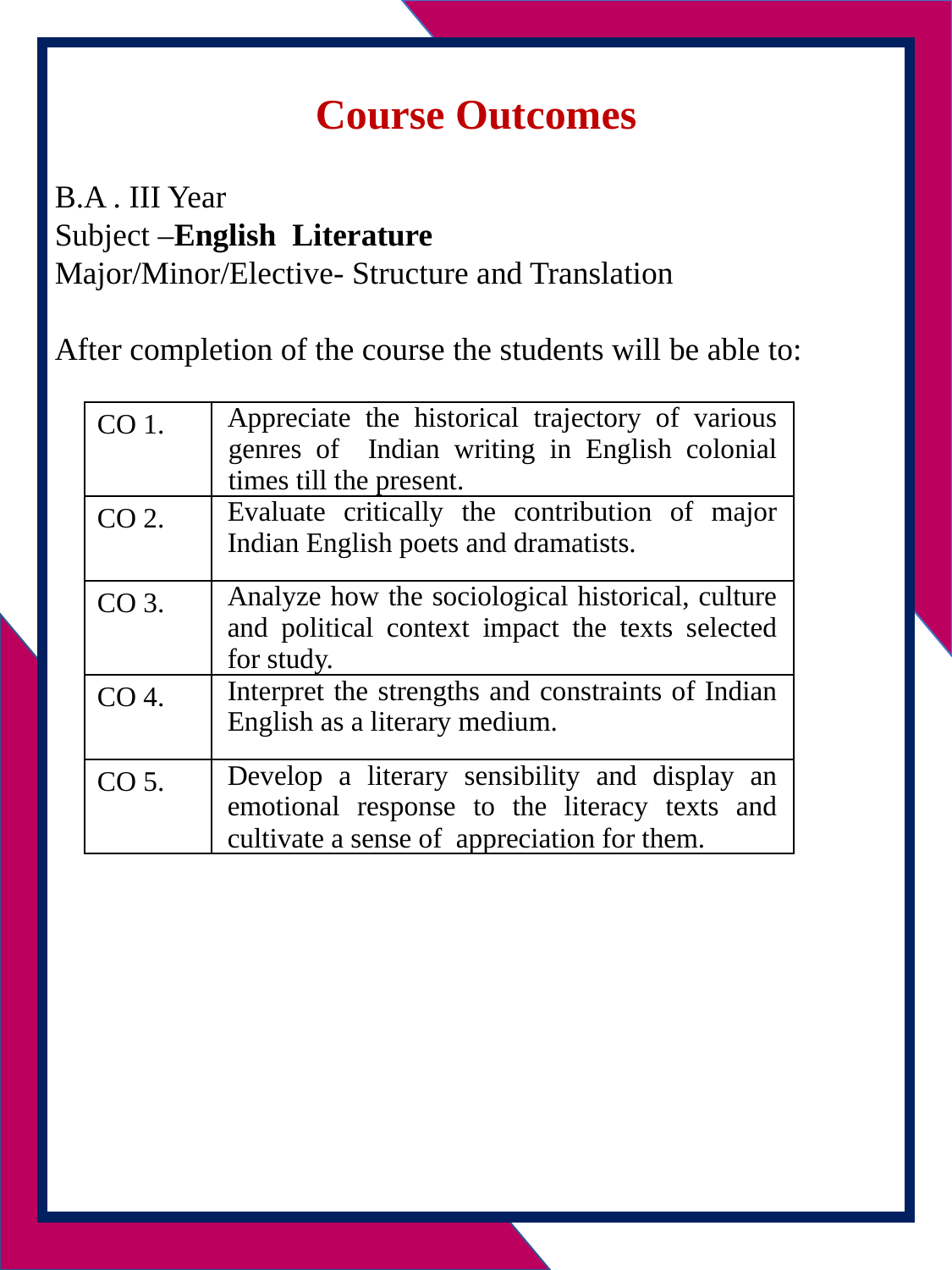

Course Outcomes

B.A . III Year
Subject –English  Literature
Major/Minor/Elective- Structure and Translation

After completion of the course the students will be able to:

| CO 1. | Appreciate the historical trajectory of various genres of Indian writing in English colonial times till the present. |
| --- | --- |
| CO 2. | Evaluate critically the contribution of major Indian English poets and dramatists. |
| CO 3. | Analyze how the sociological historical, culture and political context impact the texts selected for study. |
| CO 4. | Interpret the strengths and constraints of Indian English as a literary medium. |
| CO 5. | Develop a literary sensibility and display an emotional response to the literacy texts and cultivate a sense of appreciation for them. |